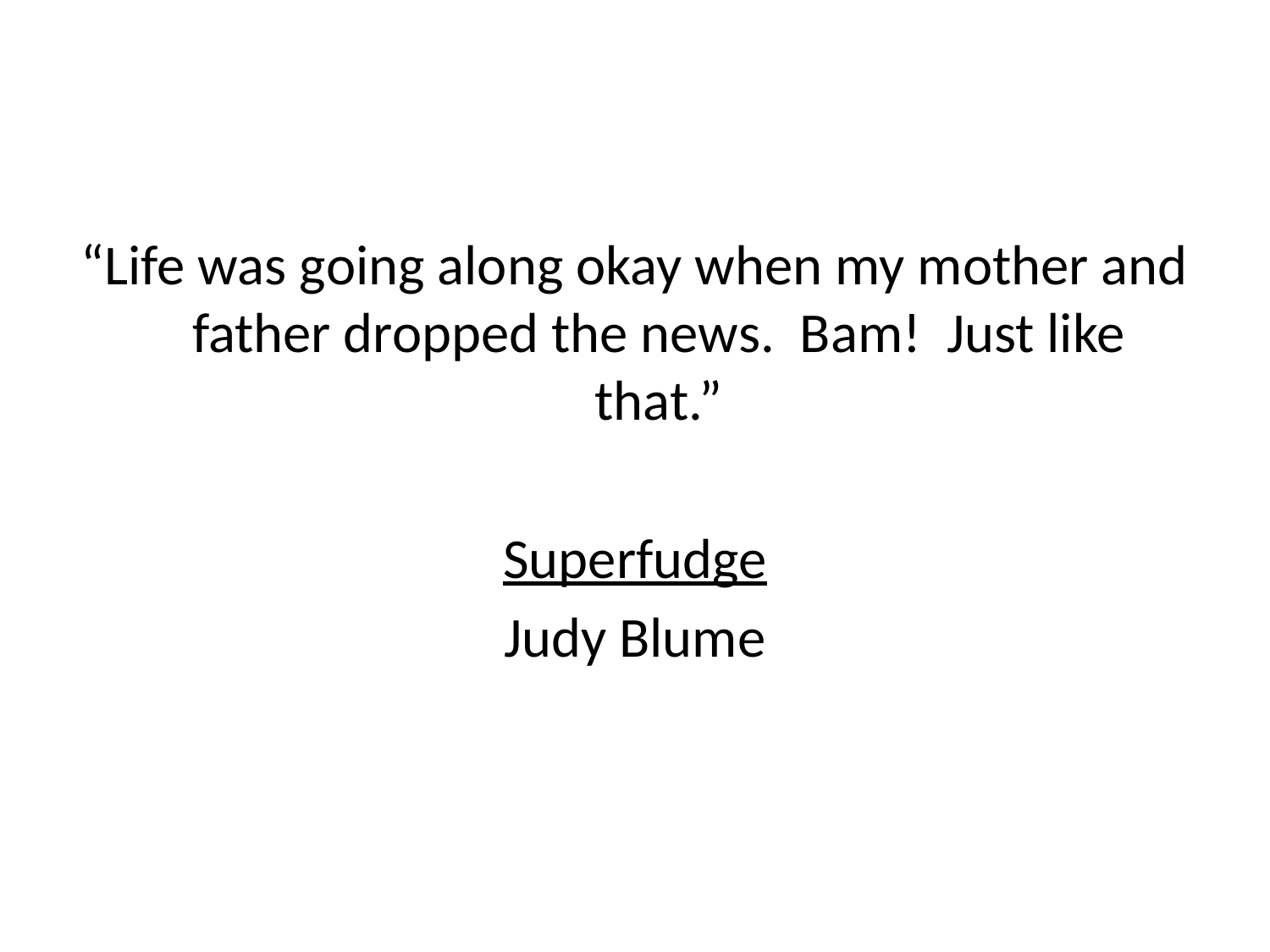

#
“Life was going along okay when my mother and father dropped the news.  Bam!  Just like that.”

Superfudge
Judy Blume